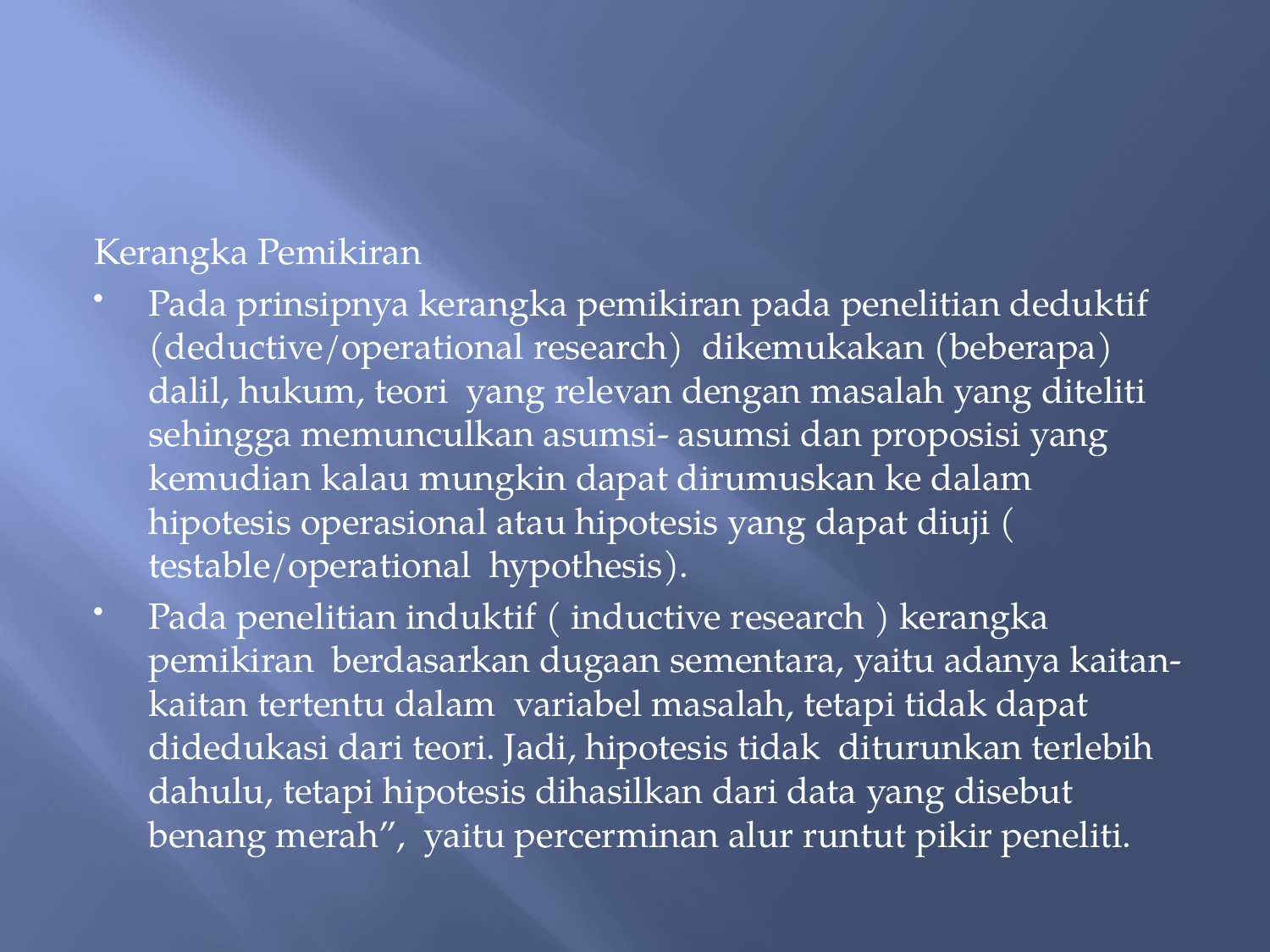

#
Kerangka Pemikiran
Pada prinsipnya kerangka pemikiran pada penelitian deduktif  (deductive/operational research)  dikemukakan (beberapa) dalil, hukum, teori  yang relevan dengan masalah yang diteliti sehingga memunculkan asumsi- asumsi dan proposisi yang kemudian kalau mungkin dapat dirumuskan ke dalam  hipotesis operasional atau hipotesis yang dapat diuji ( testable/operational  hypothesis).
Pada penelitian induktif ( inductive research ) kerangka pemikiran  berdasarkan dugaan sementara, yaitu adanya kaitan-kaitan tertentu dalam  variabel masalah, tetapi tidak dapat didedukasi dari teori. Jadi, hipotesis tidak  diturunkan terlebih dahulu, tetapi hipotesis dihasilkan dari data yang disebut  benang merah”,  yaitu percerminan alur runtut pikir peneliti.